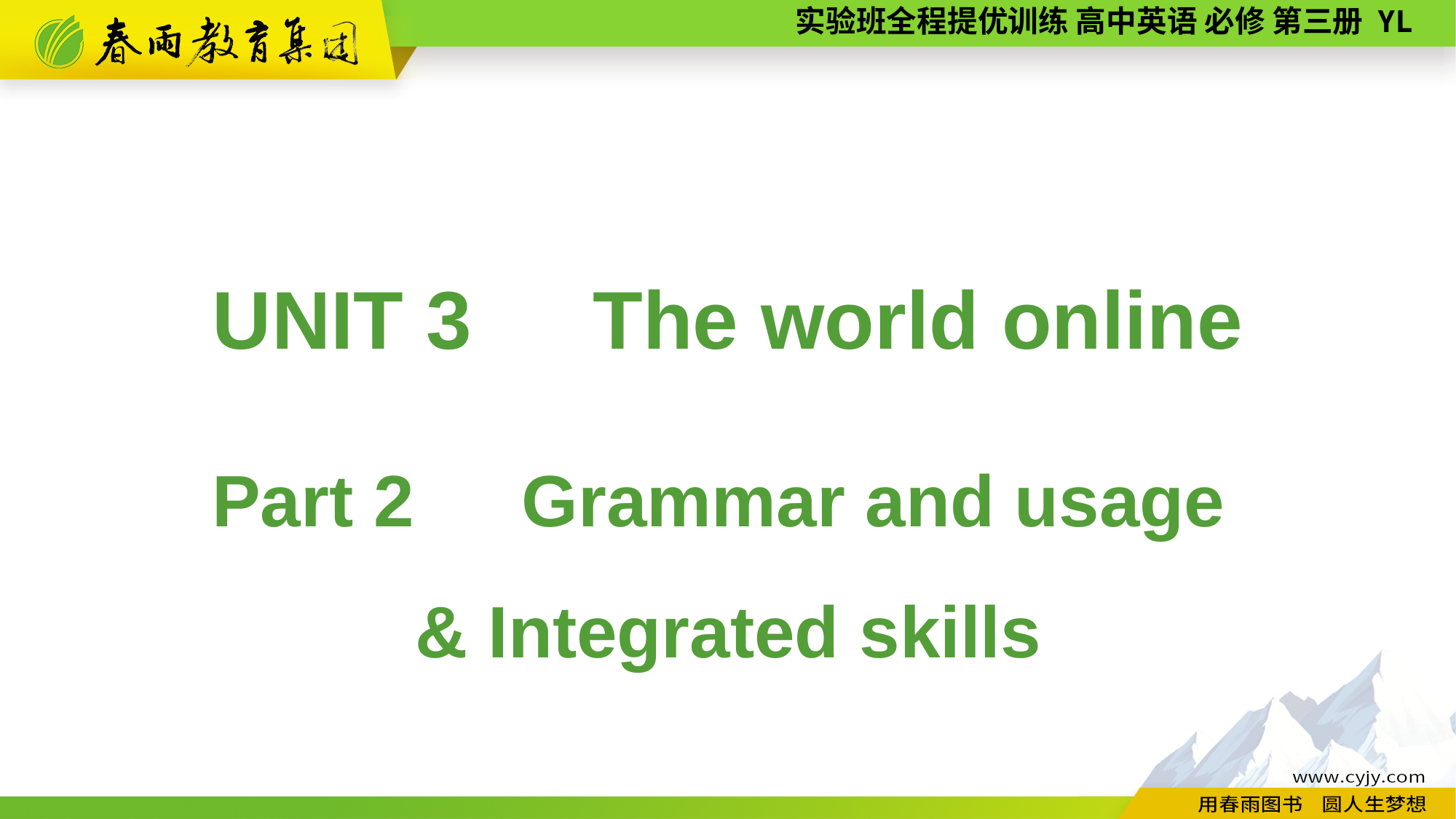

UNIT 3　The world online
Part 2　Grammar and usage
& Integrated skills